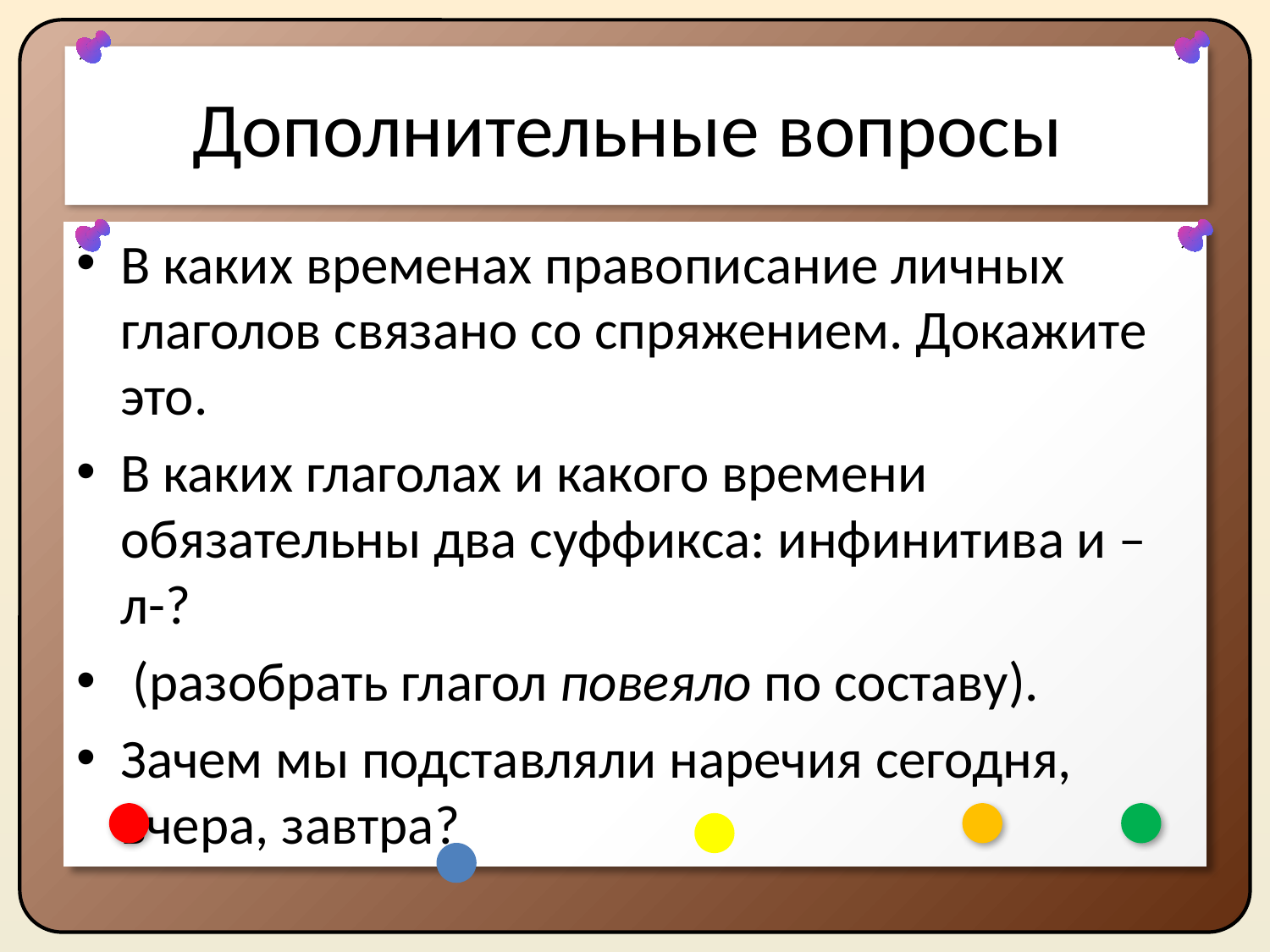

# Дополнительные вопросы

В каких временах правописание личных глаголов связано со спряжением. Докажите это.
В каких глаголах и какого времени обязательны два суффикса: инфинитива и –л-?
 (разобрать глагол повеяло по составу).
Зачем мы подставляли наречия сегодня, вчера, завтра?